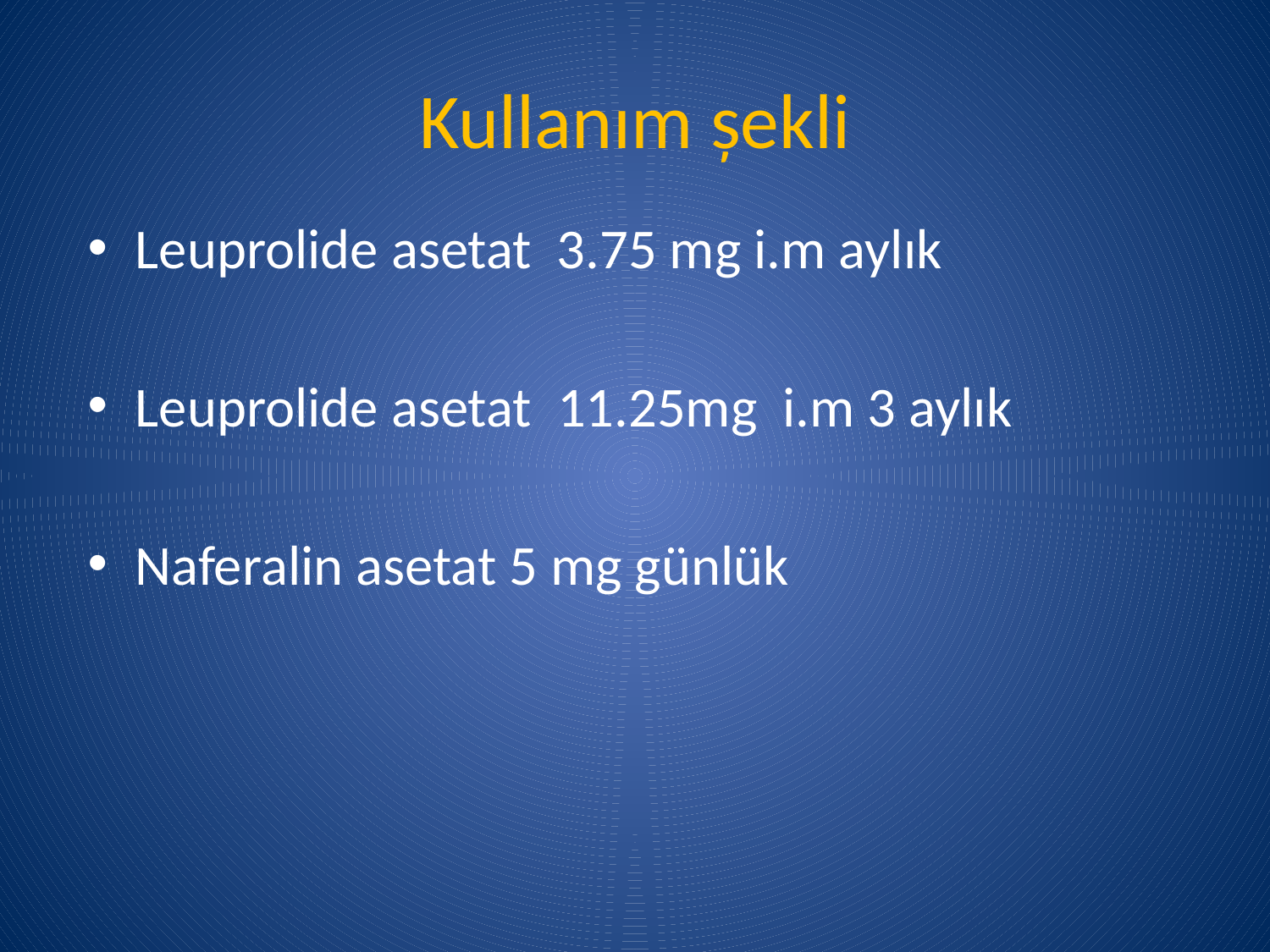

# Kullanım șekli
Leuprolide asetat  3.75 mg i.m aylık

Leuprolide asetat  11.25mg  i.m 3 aylık

Naferalin asetat 5 mg günlük